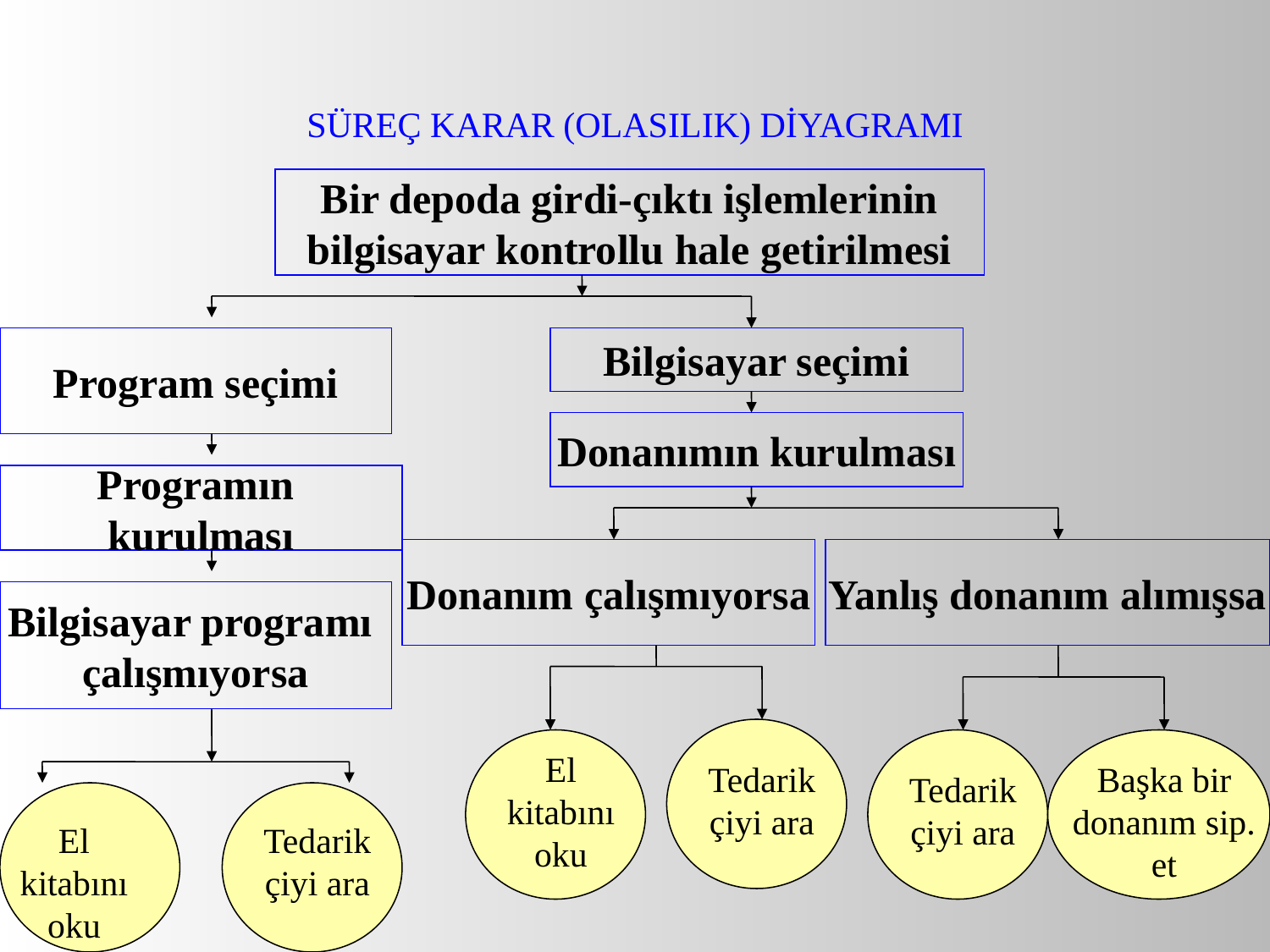

# SÜREÇ KARAR (OLASILIK) DİYAGRAMI
Bir depoda girdi-çıktı işlemlerinin
bilgisayar kontrollu hale getirilmesi

Program seçimi
Bilgisayar seçimi

Donanımın kurulması

Programın
kurulması

Donanım çalışmıyorsa
Yanlış donanım alımışsa

Bilgisayar programı
çalışmıyorsa

El kitabını oku
Tedarikçiyi ara
Başka bir donanım sip. et

Tedarikçiyi ara

El kitabını oku
Tedarikçiyi ara